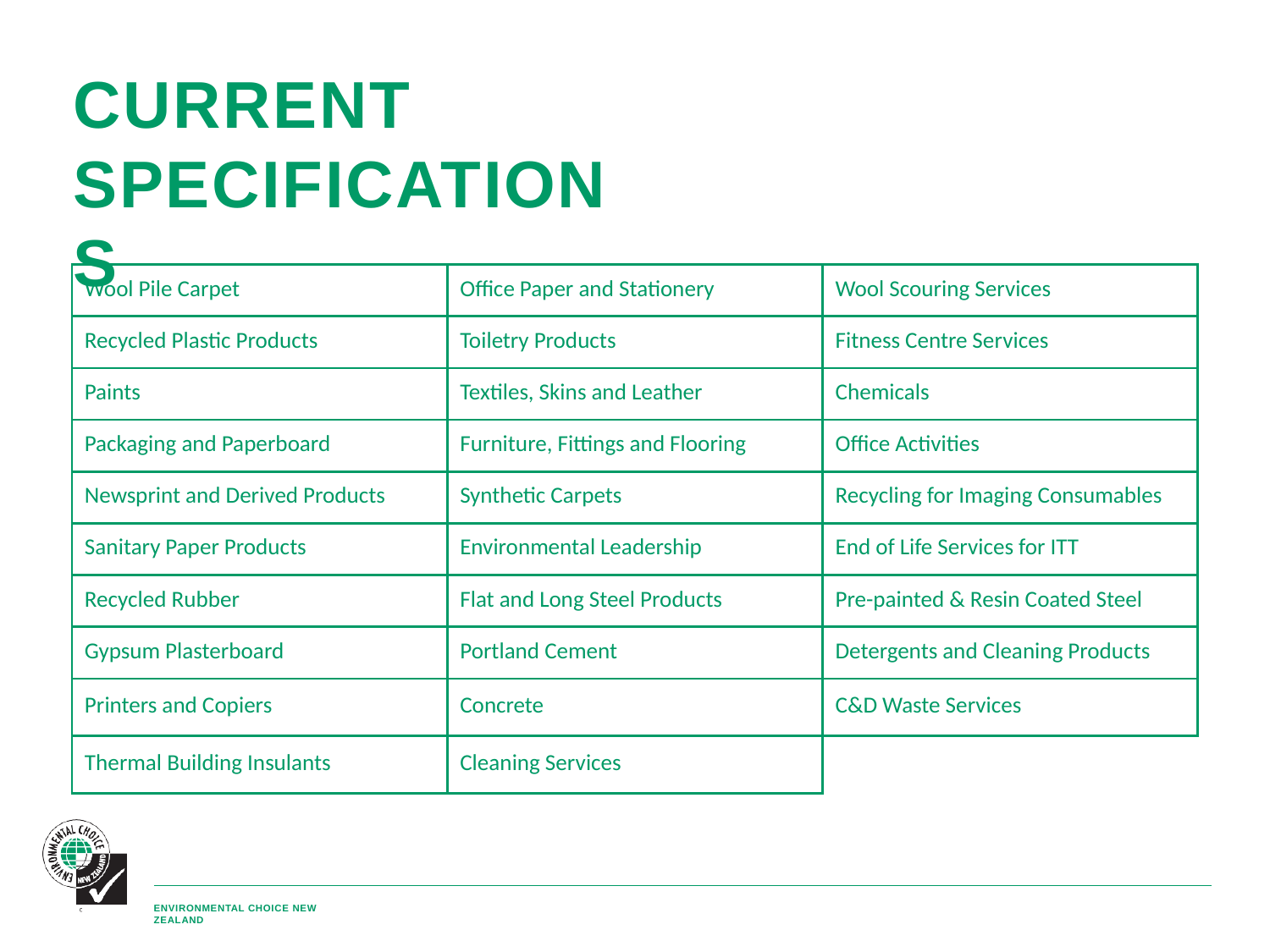

# CURRENT SPECIFICATIONS
| Wool Pile Carpet | Office Paper and Stationery | Wool Scouring Services |
| --- | --- | --- |
| Recycled Plastic Products | Toiletry Products | Fitness Centre Services |
| Paints | Textiles, Skins and Leather | Chemicals |
| Packaging and Paperboard | Furniture, Fittings and Flooring | Office Activities |
| Newsprint and Derived Products | Synthetic Carpets | Recycling for Imaging Consumables |
| Sanitary Paper Products | Environmental Leadership | End of Life Services for ITT |
| Recycled Rubber | Flat and Long Steel Products | Pre-painted & Resin Coated Steel |
| Gypsum Plasterboard | Portland Cement | Detergents and Cleaning Products |
| Printers and Copiers | Concrete | C&D Waste Services |
| Thermal Building Insulants | Cleaning Services |  |

ENVIRONMENTAL CHOICE NEW ZEALAND